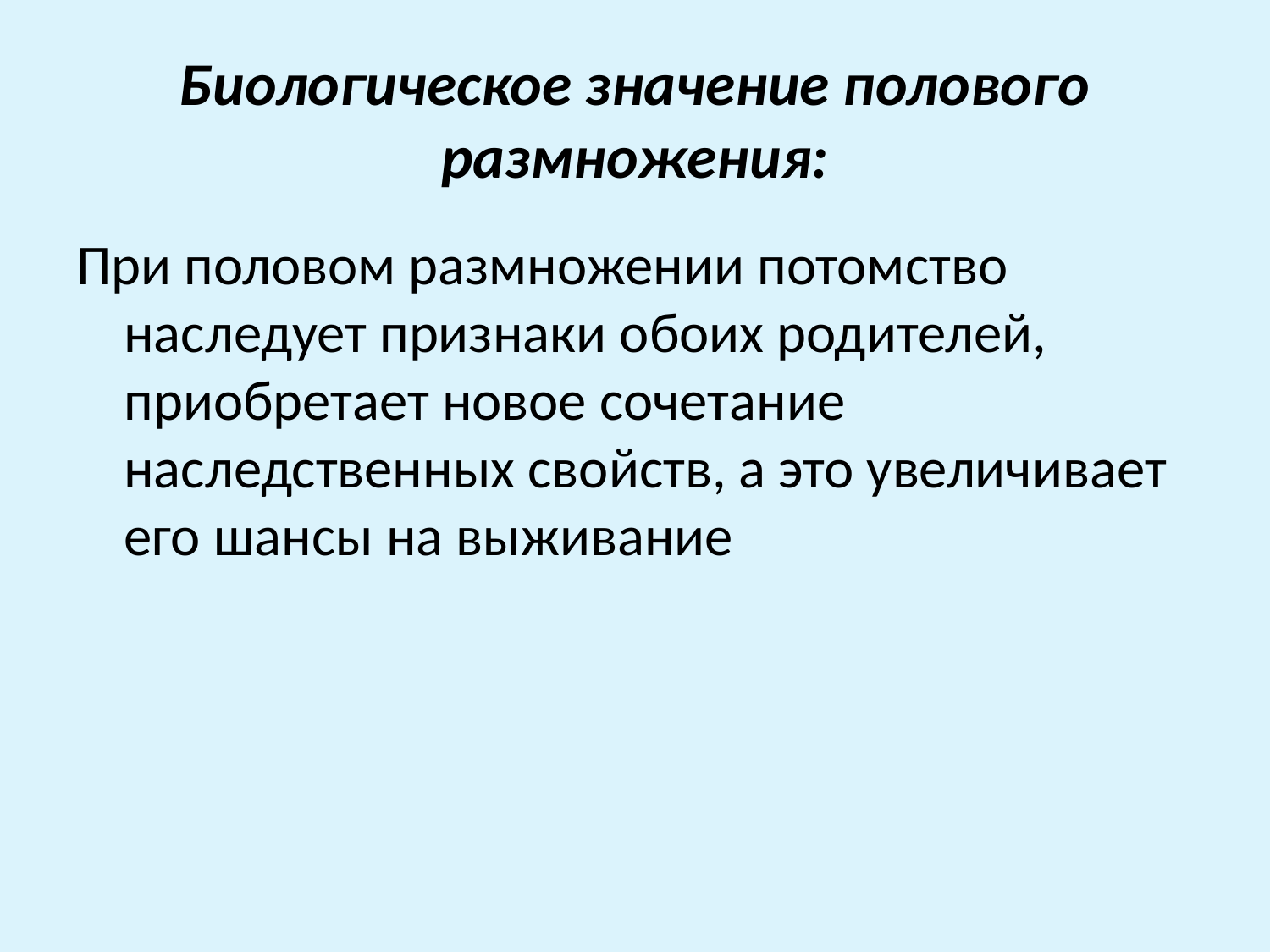

# Биологическое значение полового размножения:
При половом размножении потомство наследует признаки обоих родителей, приобретает новое сочетание наследственных свойств, а это увеличивает его шансы на выживание